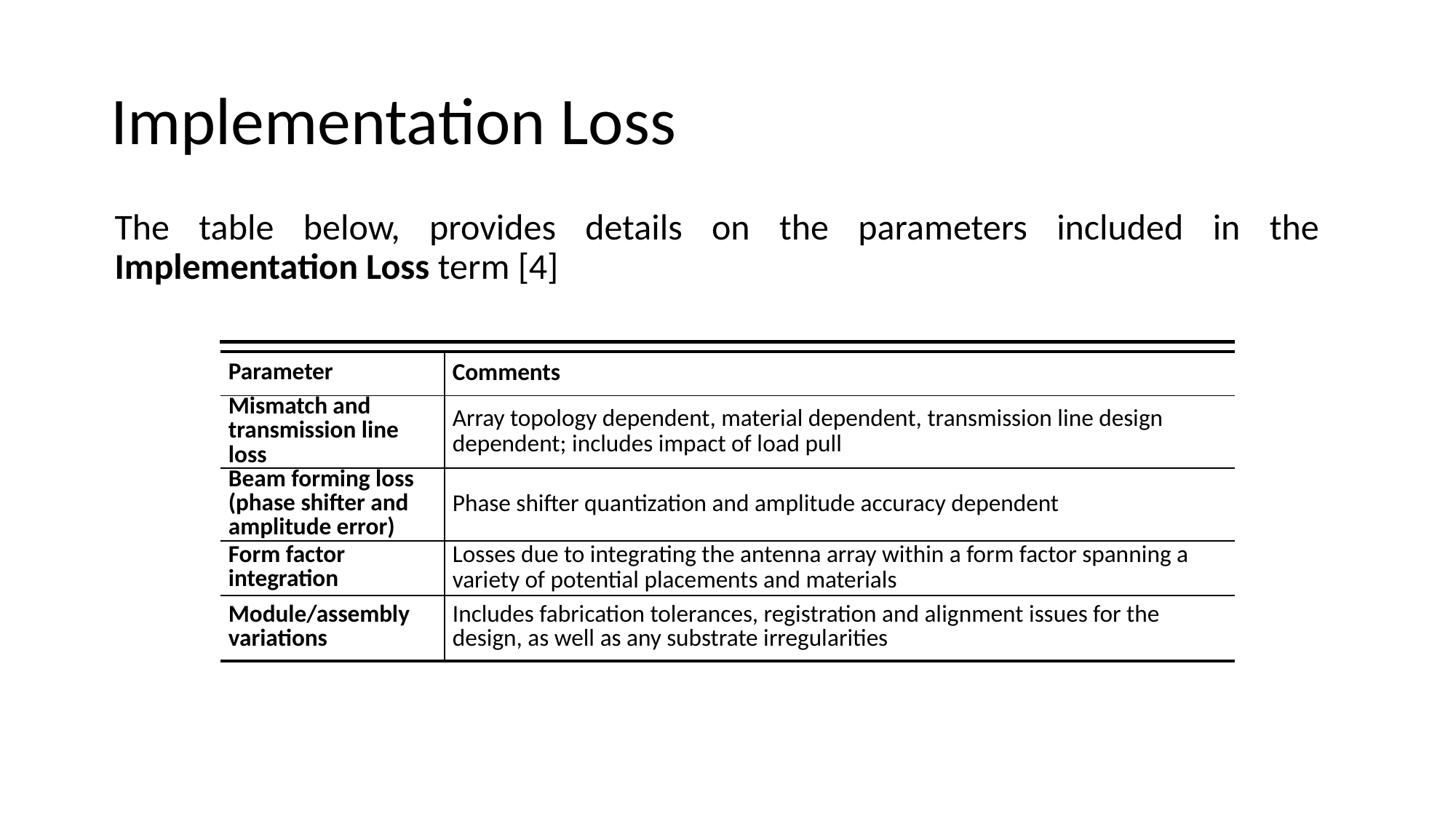

# Implementation Loss
The table below, provides details on the parameters included in the Implementation Loss term [4]
| Parameter | Comments |
| --- | --- |
| Mismatch and transmission line loss | Array topology dependent, material dependent, transmission line design dependent; includes impact of load pull |
| Beam forming loss (phase shifter and amplitude error) | Phase shifter quantization and amplitude accuracy dependent |
| Form factor integration | Losses due to integrating the antenna array within a form factor spanning a variety of potential placements and materials |
| Module/assembly variations | Includes fabrication tolerances, registration and alignment issues for the design, as well as any substrate irregularities |